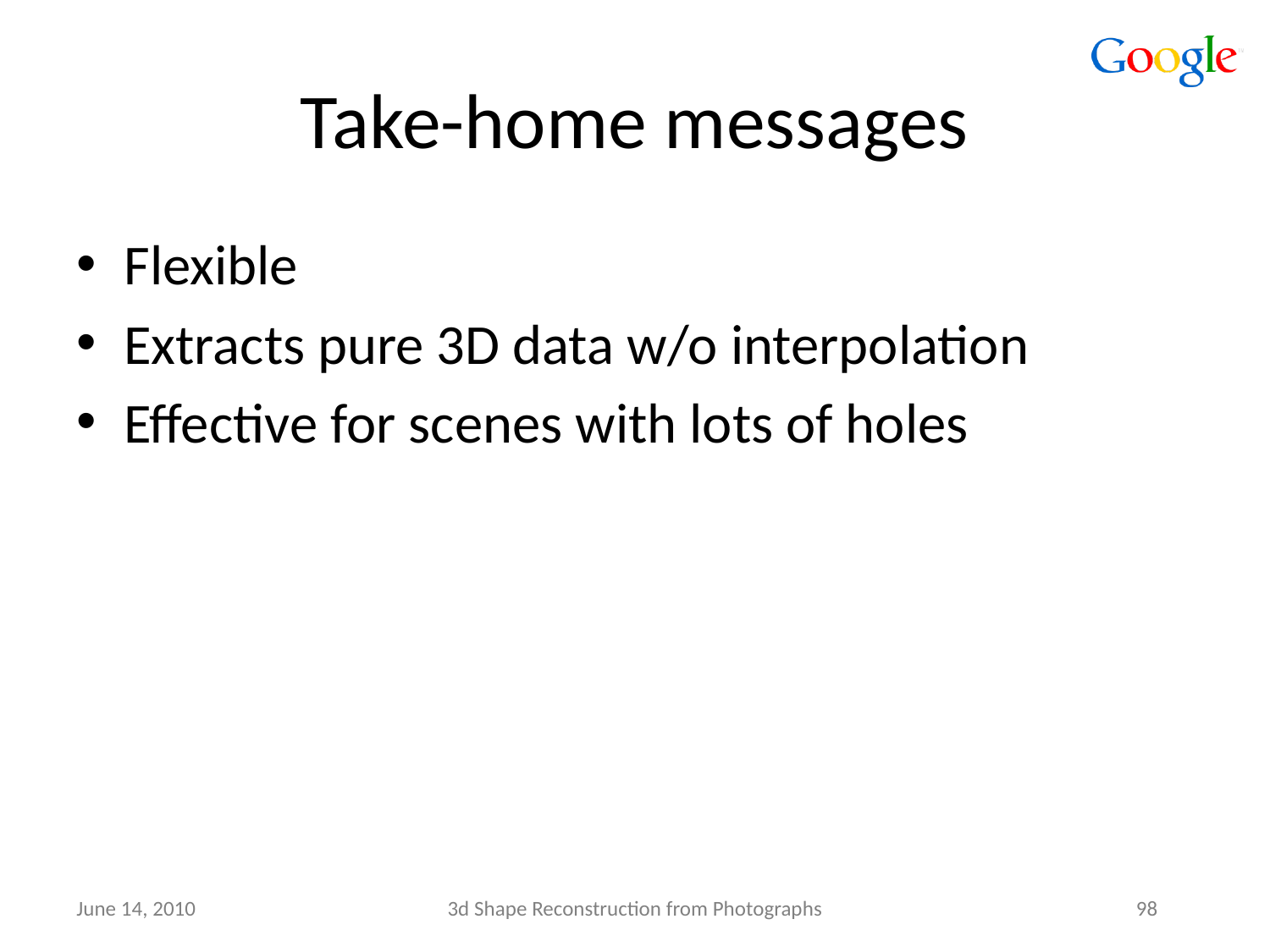

# Take-home messages
Flexible
Extracts pure 3D data w/o interpolation
Effective for scenes with lots of holes